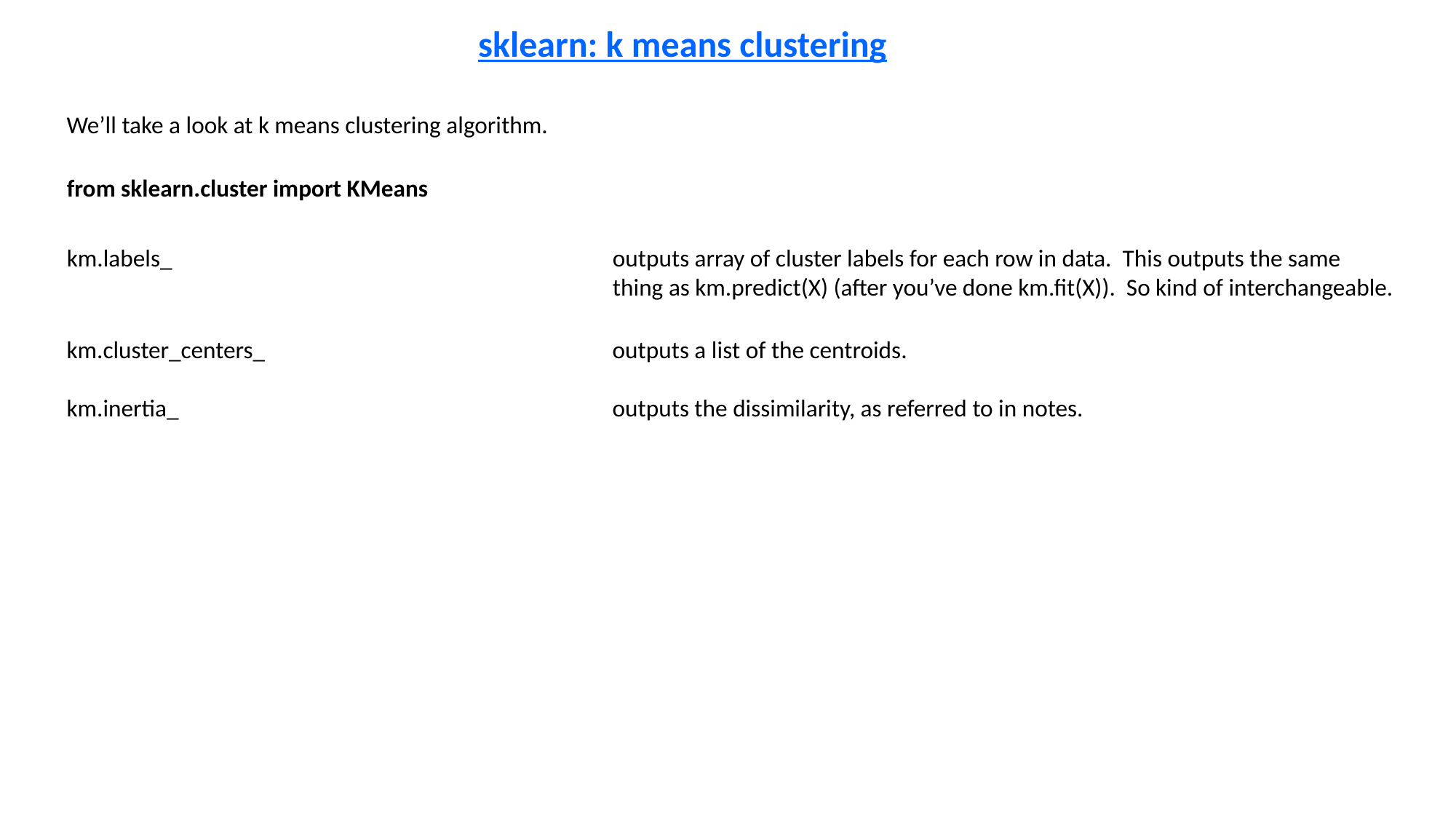

sklearn: k means clustering
We’ll take a look at k means clustering algorithm.
from sklearn.cluster import KMeans
km.labels_					outputs array of cluster labels for each row in data.  This outputs the same
					thing as km.predict(X) (after you’ve done km.fit(X)).  So kind of interchangeable.
km.cluster_centers_				outputs a list of the centroids.
km.inertia_				outputs the dissimilarity, as referred to in notes.